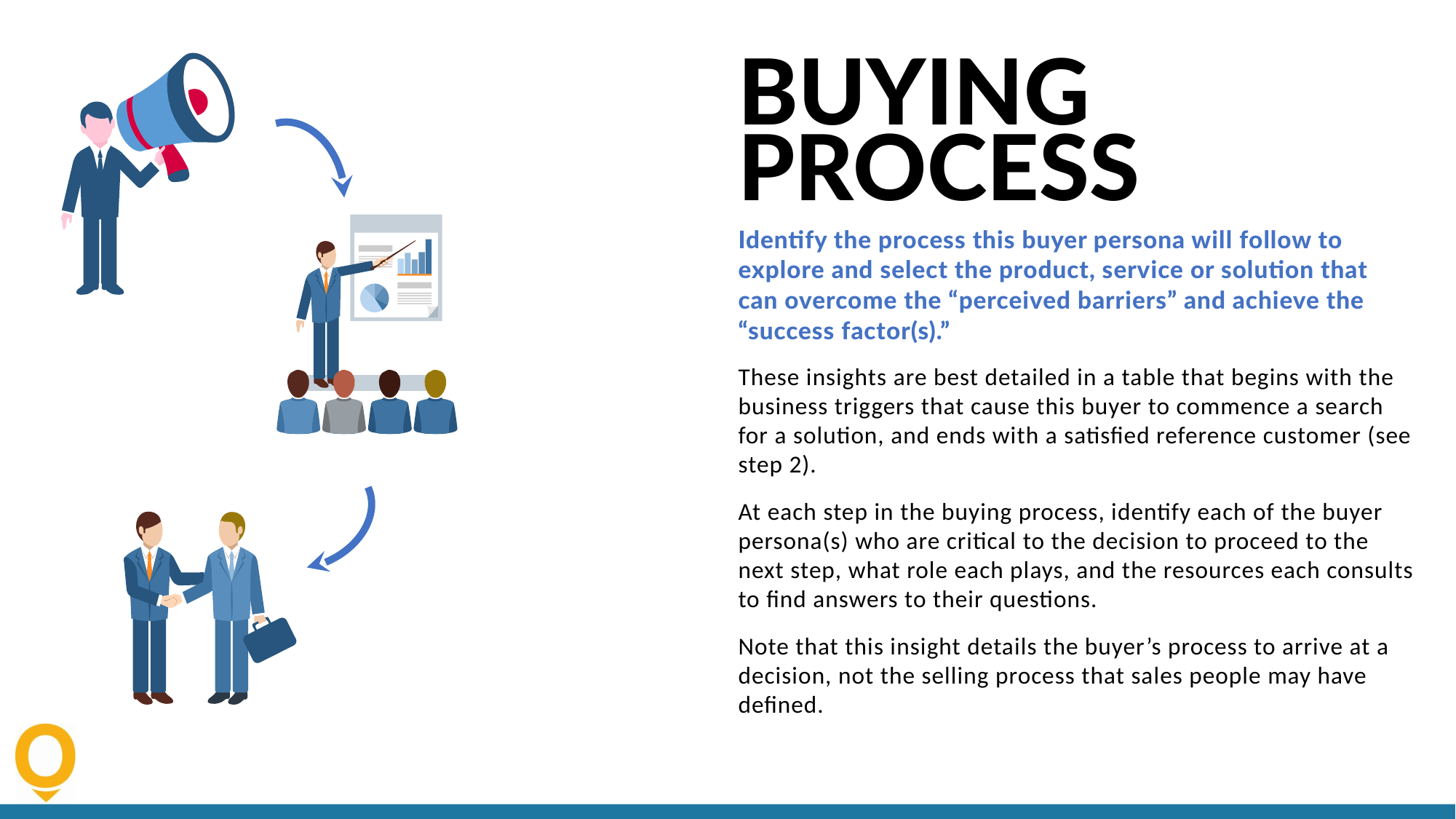

BUYING PROCESS

Identify the process this buyer persona will follow to explore and select the product, service or solution that can overcome the “perceived barriers” and achieve the “success factor(s).”
These insights are best detailed in a table that begins with the business triggers that cause this buyer to commence a search for a solution, and ends with a satisfied reference customer (see step 2).
At each step in the buying process, identify each of the buyer persona(s) who are critical to the decision to proceed to the next step, what role each plays, and the resources each consults to find answers to their questions.
Note that this insight details the buyer’s process to arrive at a decision, not the selling process that sales people may have defined.